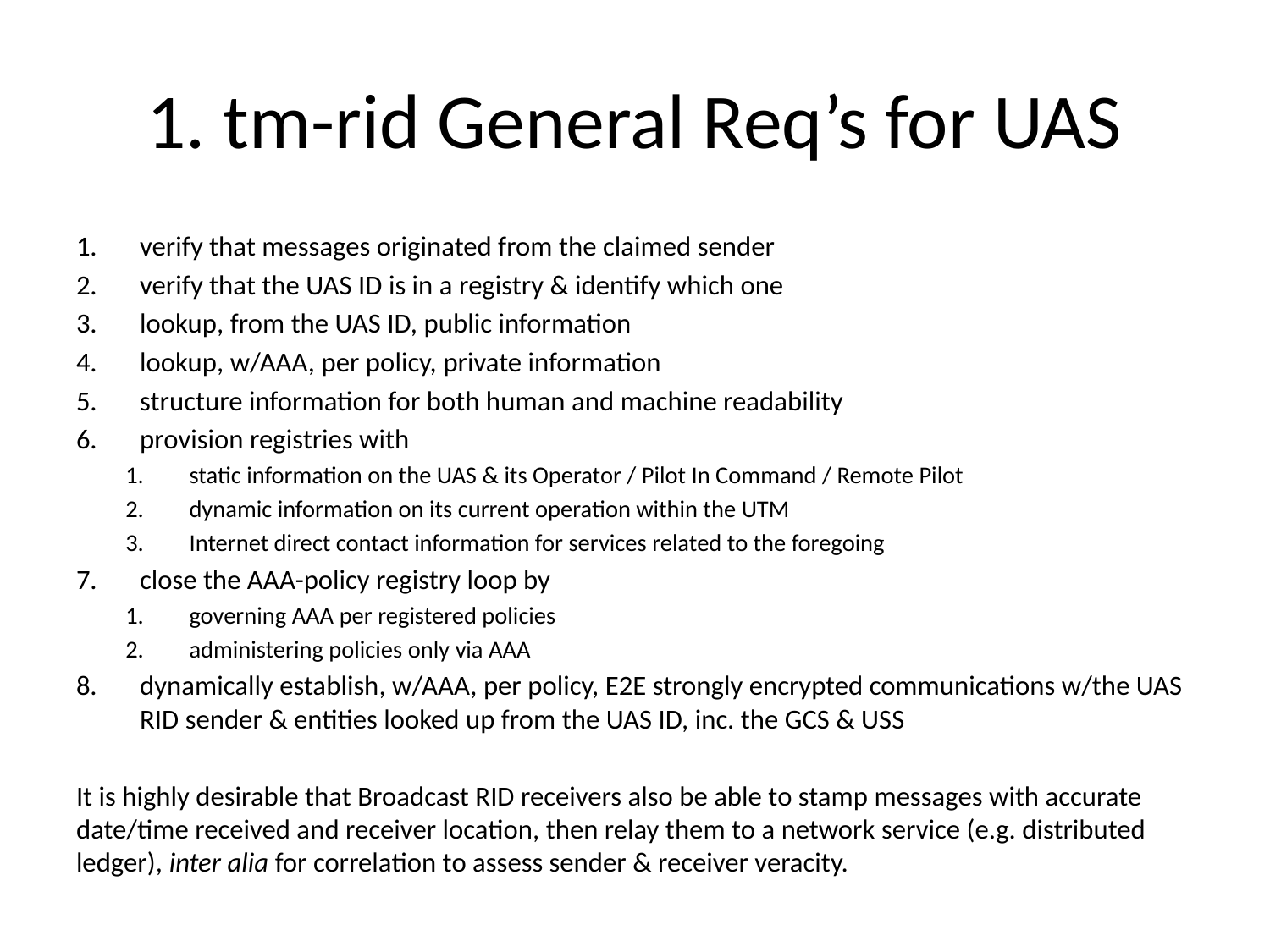

# 1. tm-rid General Req’s for UAS
verify that messages originated from the claimed sender
verify that the UAS ID is in a registry & identify which one
lookup, from the UAS ID, public information
lookup, w/AAA, per policy, private information
structure information for both human and machine readability
provision registries with
static information on the UAS & its Operator / Pilot In Command / Remote Pilot
dynamic information on its current operation within the UTM
Internet direct contact information for services related to the foregoing
close the AAA-policy registry loop by
governing AAA per registered policies
administering policies only via AAA
dynamically establish, w/AAA, per policy, E2E strongly encrypted communications w/the UAS RID sender & entities looked up from the UAS ID, inc. the GCS & USS

It is highly desirable that Broadcast RID receivers also be able to stamp messages with accurate date/time received and receiver location, then relay them to a network service (e.g. distributed ledger), inter alia for correlation to assess sender & receiver veracity.